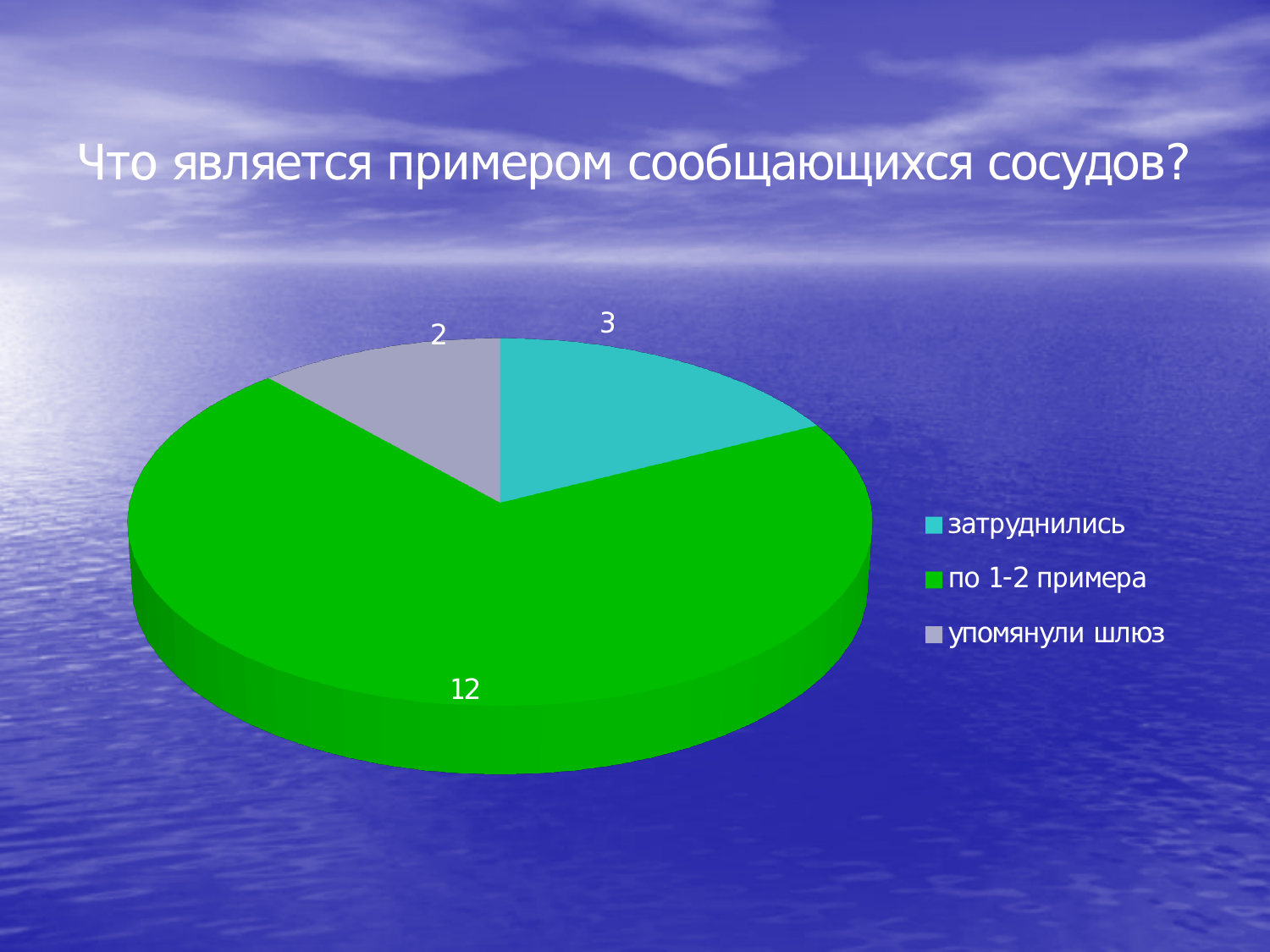

# Что является примером сообщающихся сосудов?

[unsupported chart]